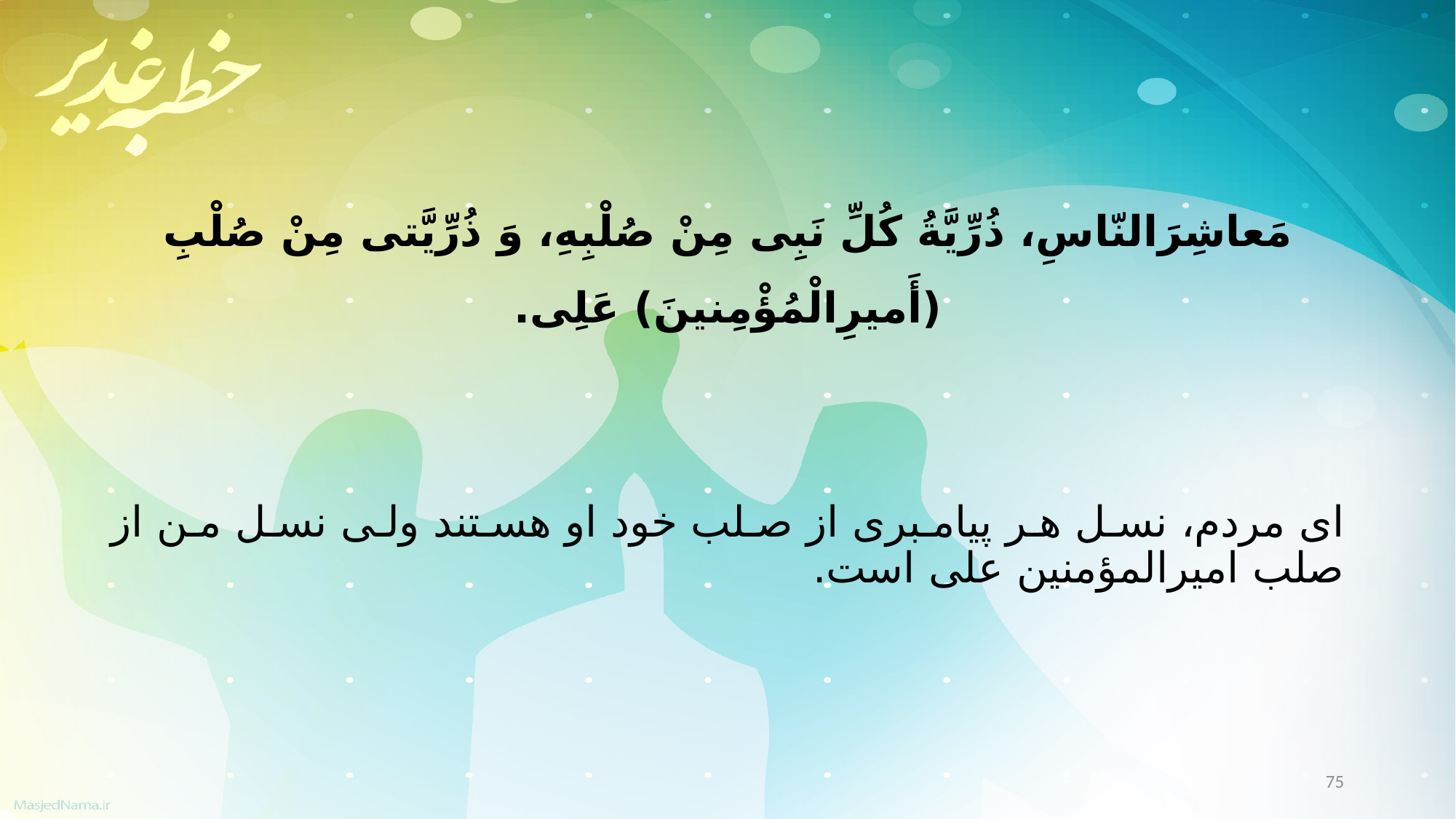

مَعاشِرَالنّاسِ، ذُرِّیَّةُ کُلِّ نَبِی مِنْ صُلْبِهِ، وَ ذُرِّیَّتی مِنْ صُلْبِ (أَمیرِالْمُؤْمِنینَ) عَلِی.
اى مردم، نسل هر پیامبرى از صلب خود او هستند ولى نسل من از صلب امیرالمؤمنین على است.
75